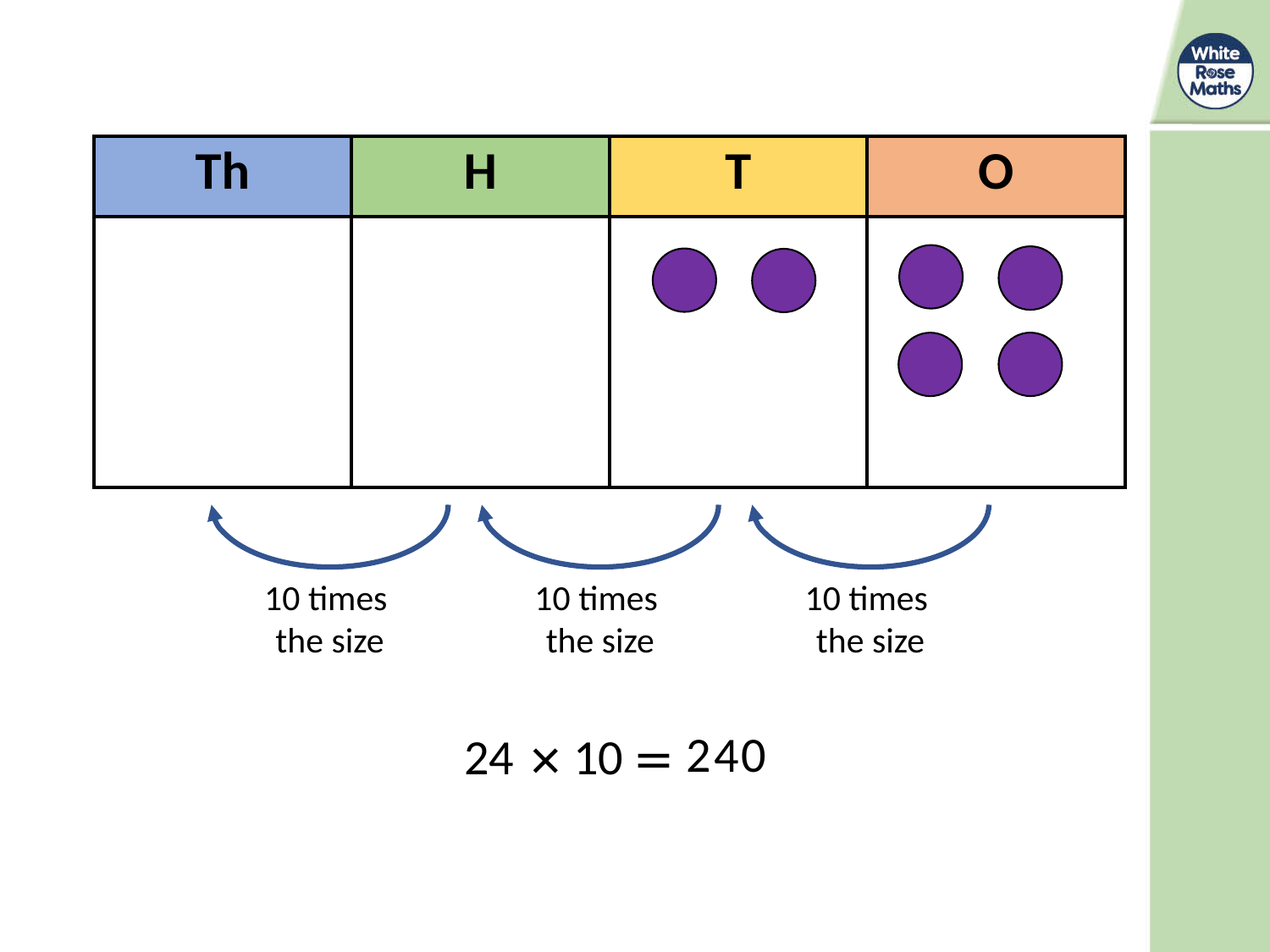

| Th | H | T | O |
| --- | --- | --- | --- |
|  |  |  |  |

10 times
the size
10 times
the size
10 times
the size
2
4
0
24 × 10 =